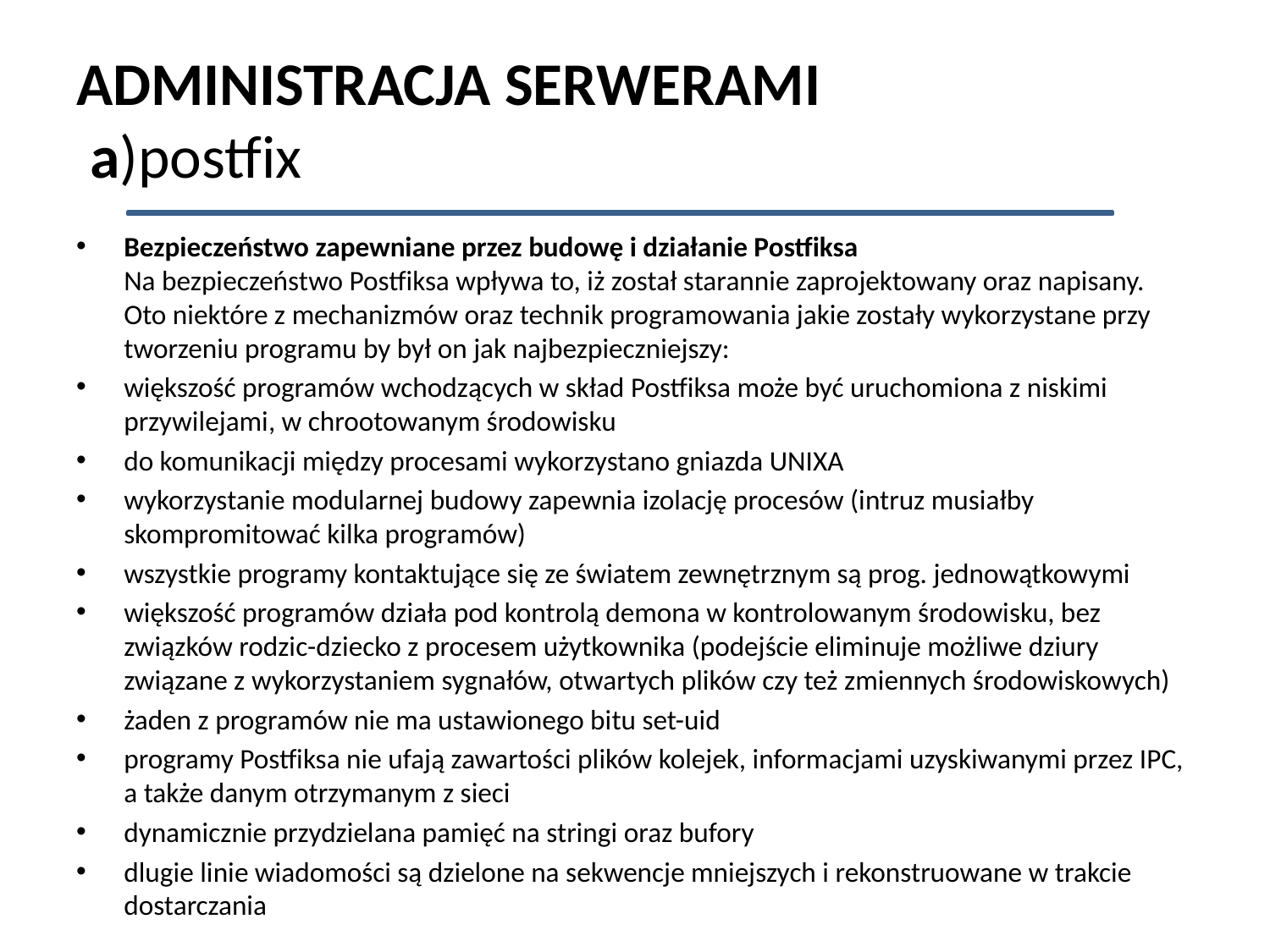

# ADMINISTRACJA SERWERAMI a)postfix

Bezpieczeństwo zapewniane przez budowę i działanie Postfiksa
Na bezpieczeństwo Postfiksa wpływa to, iż został starannie zaprojektowany oraz napisany. Oto niektóre z mechanizmów oraz technik programowania jakie zostały wykorzystane przy tworzeniu programu by był on jak najbezpieczniejszy:
większość programów wchodzących w skład Postfiksa może być uruchomiona z niskimi przywilejami, w chrootowanym środowisku
do komunikacji między procesami wykorzystano gniazda UNIXA
wykorzystanie modularnej budowy zapewnia izolację procesów (intruz musiałby skompromitować kilka programów)
wszystkie programy kontaktujące się ze światem zewnętrznym są prog. jednowątkowymi
większość programów działa pod kontrolą demona w kontrolowanym środowisku, bez związków rodzic-dziecko z procesem użytkownika (podejście eliminuje możliwe dziury związane z wykorzystaniem sygnałów, otwartych plików czy też zmiennych środowiskowych)
żaden z programów nie ma ustawionego bitu set-uid
programy Postfiksa nie ufają zawartości plików kolejek, informacjami uzyskiwanymi przez IPC, a także danym otrzymanym z sieci
dynamicznie przydzielana pamięć na stringi oraz bufory
dlugie linie wiadomości są dzielone na sekwencje mniejszych i rekonstruowane w trakcie dostarczania